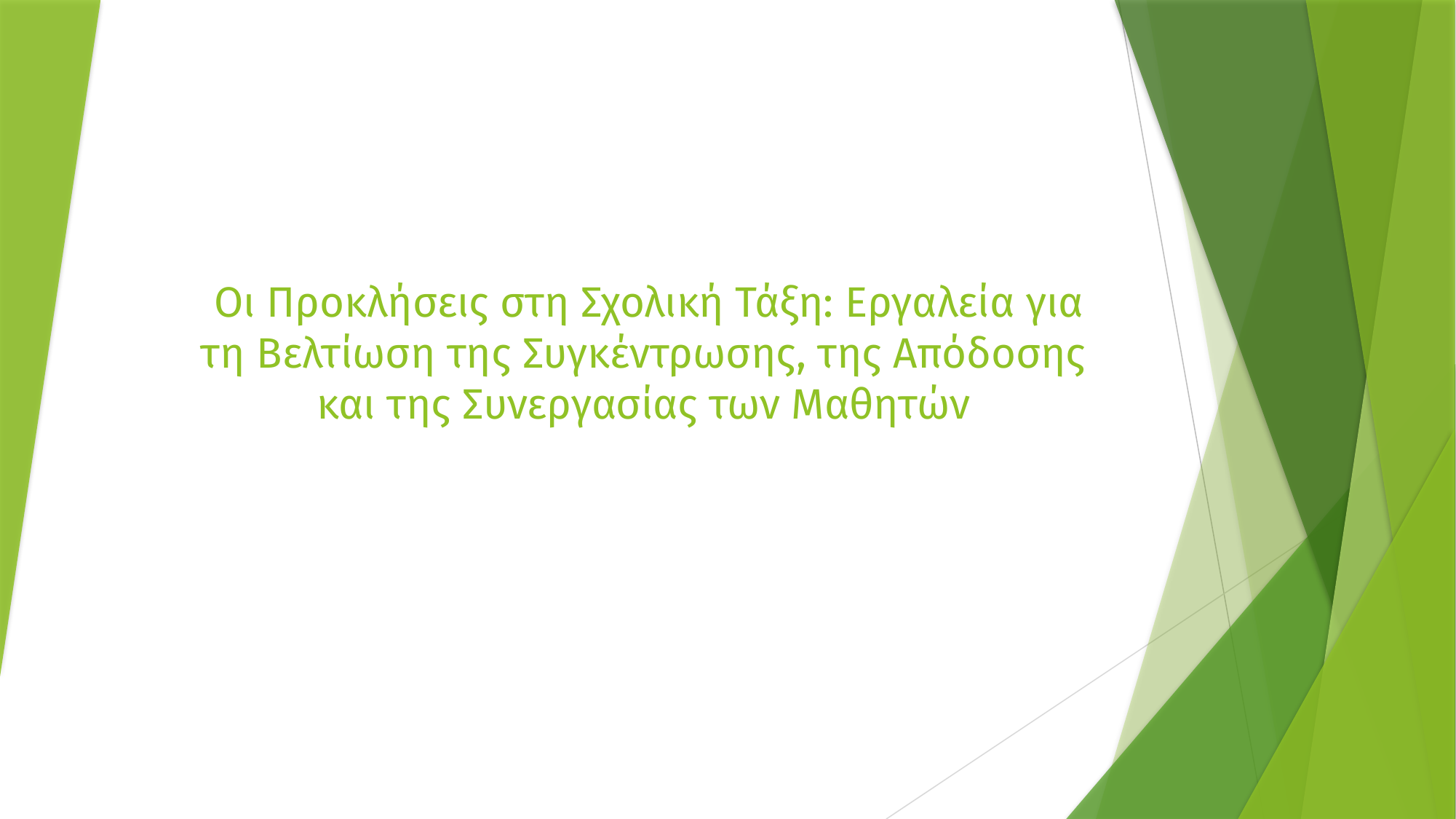

# Οι Προκλήσεις στη Σχολική Τάξη: Εργαλεία για τη Βελτίωση της Συγκέντρωσης, της Απόδοσης και της Συνεργασίας των Μαθητών